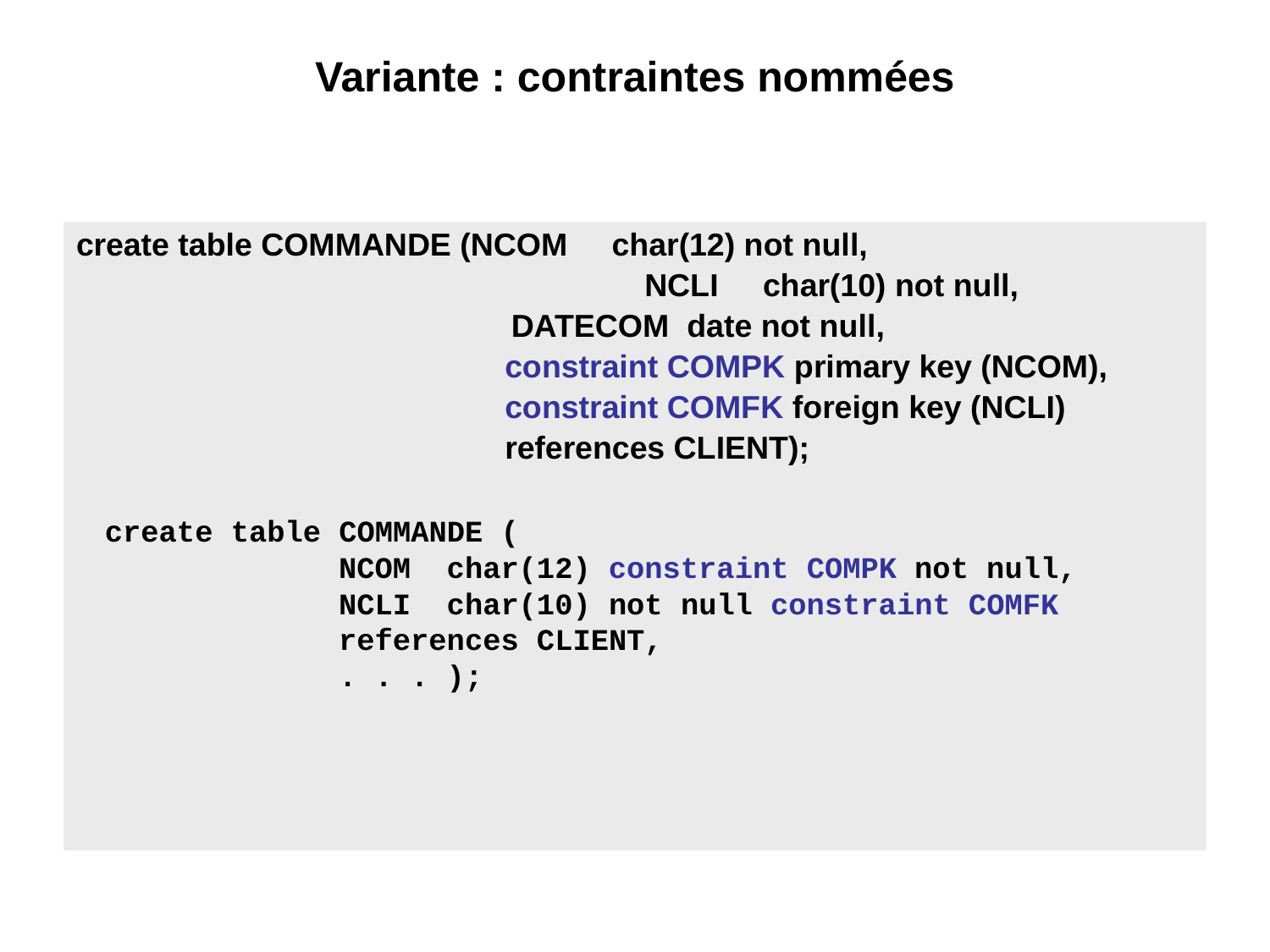

# Variante : contraintes nommées
create table COMMANDE (NCOM     char(12) not null,
			                              NCLI     char(10) not null,
                      	               DATECOM  date not null,
             			constraint COMPK primary key (NCOM),
             			constraint COMFK foreign key (NCLI)
             			references CLIENT);

create table COMMANDE (
             NCOM  char(12) constraint COMPK not null,
             NCLI  char(10) not null constraint COMFK
             references CLIENT,
             . . . );